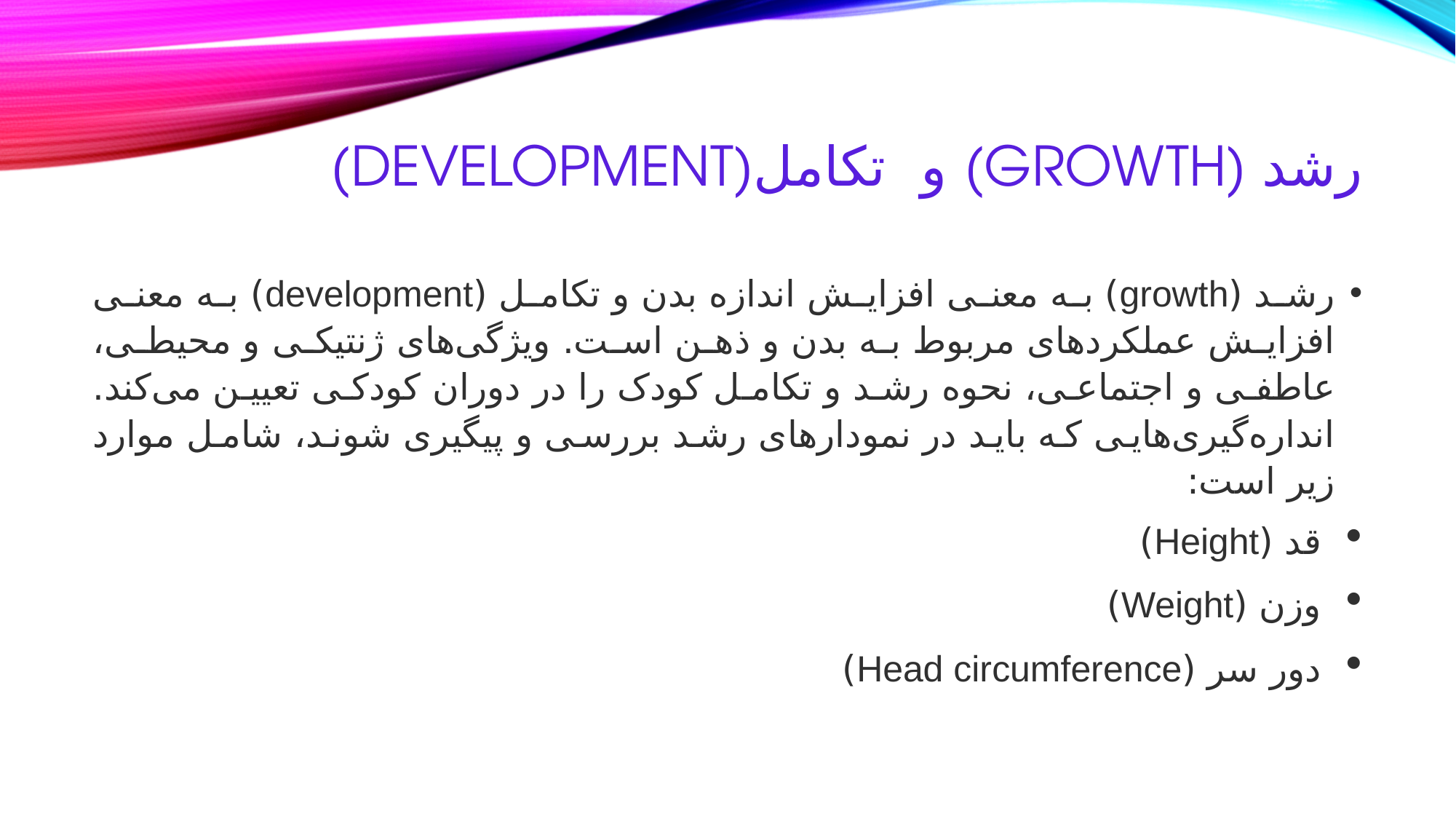

# (development)و  تکامل (growth) رشد
رشد (growth) به معنی افزایش اندازه بدن و تکامل (development) به معنی افزایش عملکرد‌های مربوط به بدن و ذهن است. ویژگی‌های ژنتیکی و محیطی، عاطفی و اجتماعی، نحوه رشد و تکامل کودک را در دوران کودکی تعیین می‌کند. انداره‌گیری‌هایی که باید در نمودار‌های رشد بررسی و پیگیری شوند، شامل موارد زیر است:
قد (Height)
وزن (Weight)
دور سر (Head circumference)